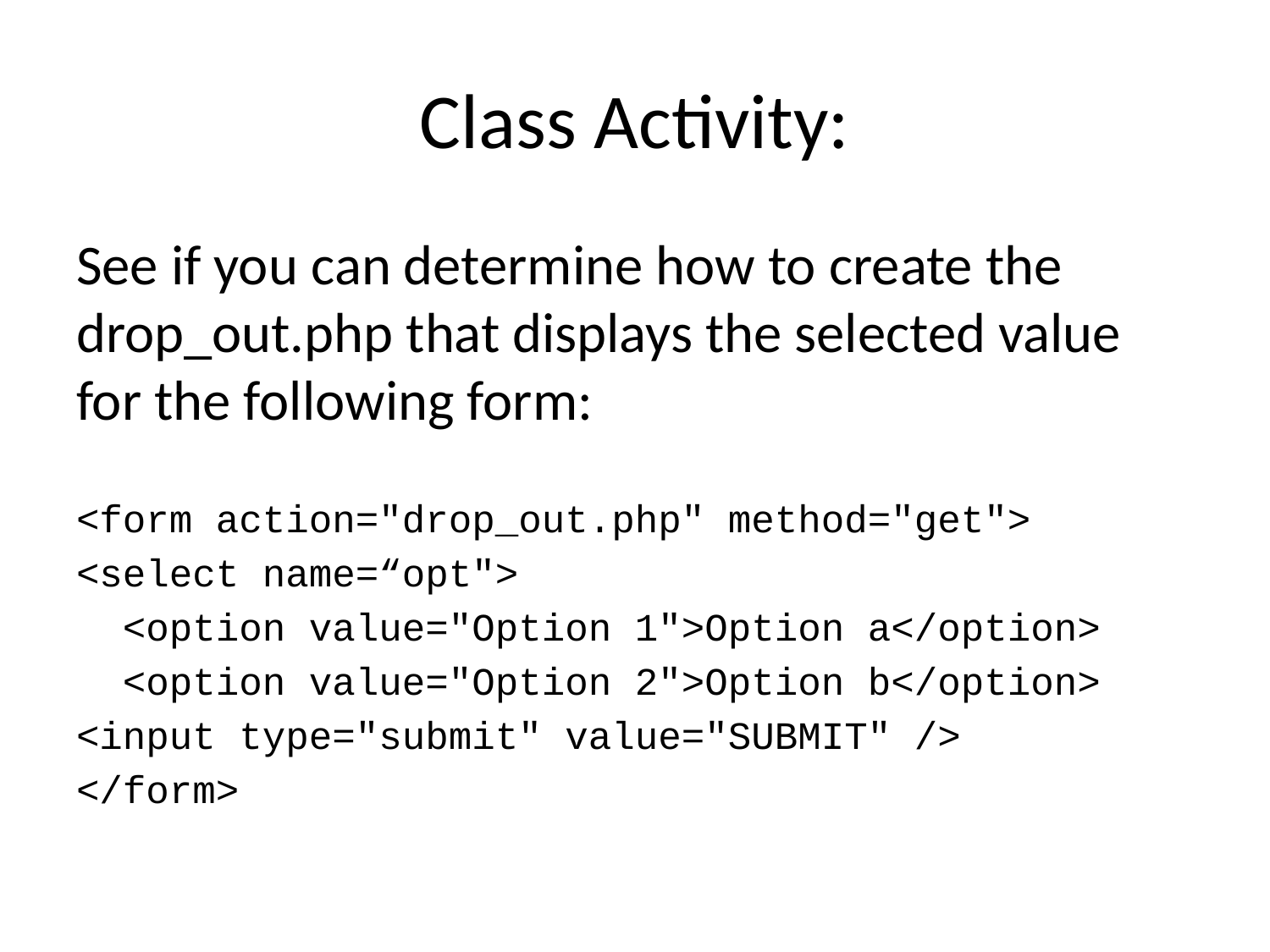

# Class Activity:
See if you can determine how to create the drop_out.php that displays the selected value for the following form:

<form action="drop_out.php" method="get">
<select name=“opt">
  <option value="Option 1">Option a</option>
  <option value="Option 2">Option b</option>
<input type="submit" value="SUBMIT" />
</form>